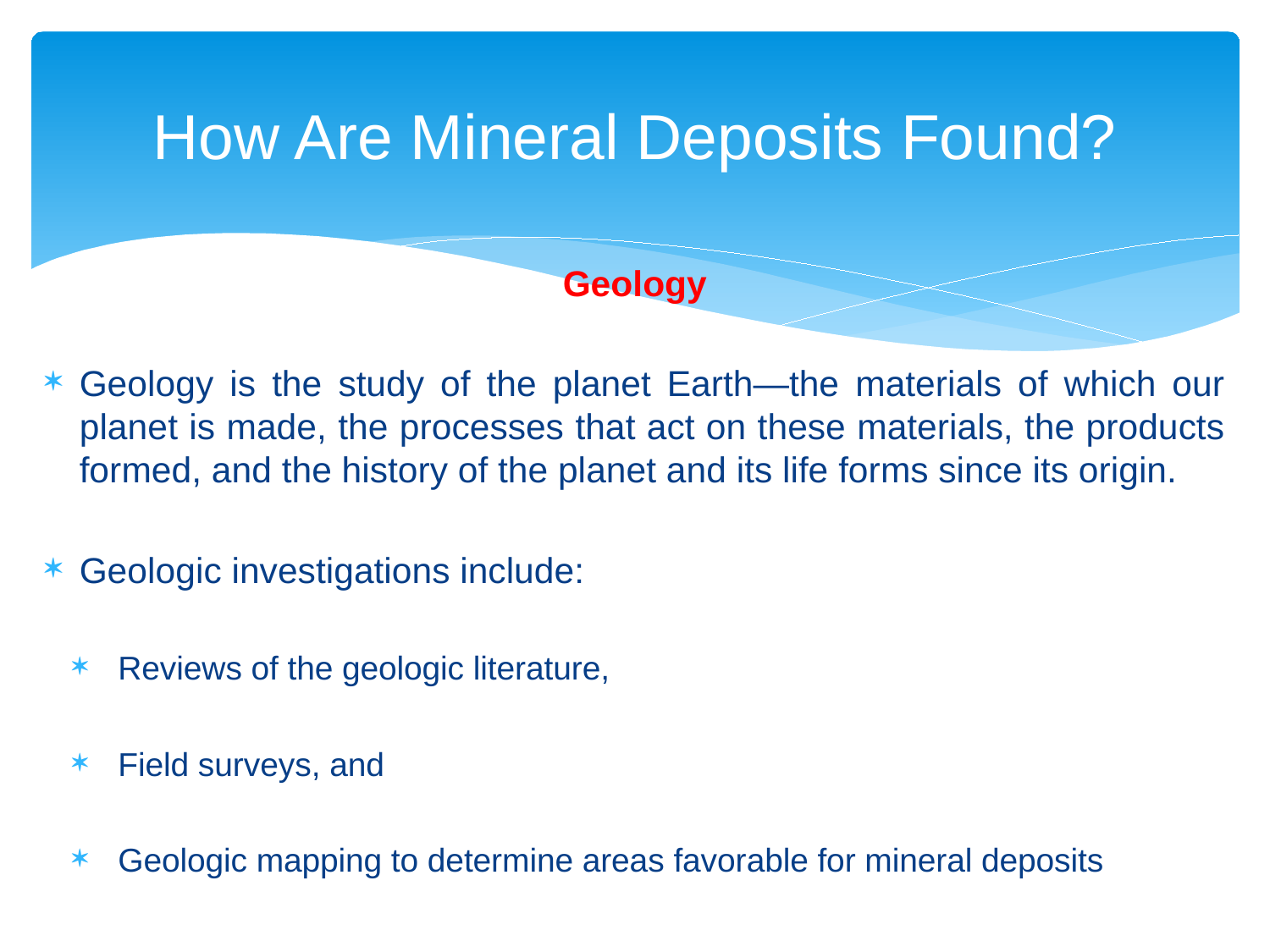

# How Are Mineral Deposits Found?
Geology

Geology is the study of the planet Earth—the materials of which our planet is made, the processes that act on these materials, the products formed, and the history of the planet and its life forms since its origin.

Geologic investigations include:

Reviews of the geologic literature,

Field surveys, and

Geologic mapping to determine areas favorable for mineral deposits